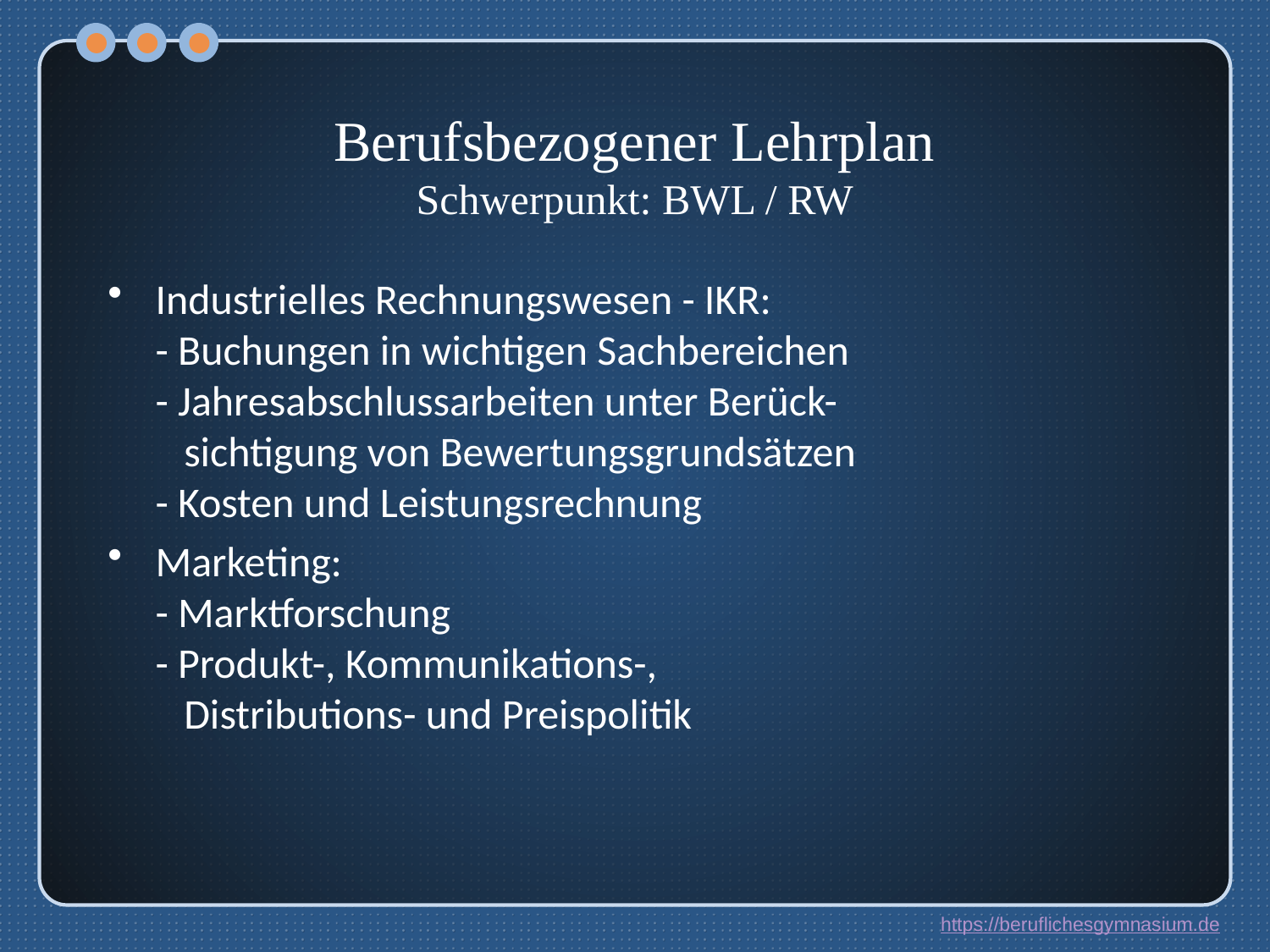

Berufsbezogener Lehrplan
Schwerpunkt: BWL / RW
Industrielles Rechnungswesen - IKR:
- Buchungen in wichtigen Sachbereichen
- Jahresabschlussarbeiten unter Berück-
   sichtigung von Bewertungsgrundsätzen
- Kosten und Leistungsrechnung
Marketing:
- Marktforschung
- Produkt-, Kommunikations-,
   Distributions- und Preispolitik